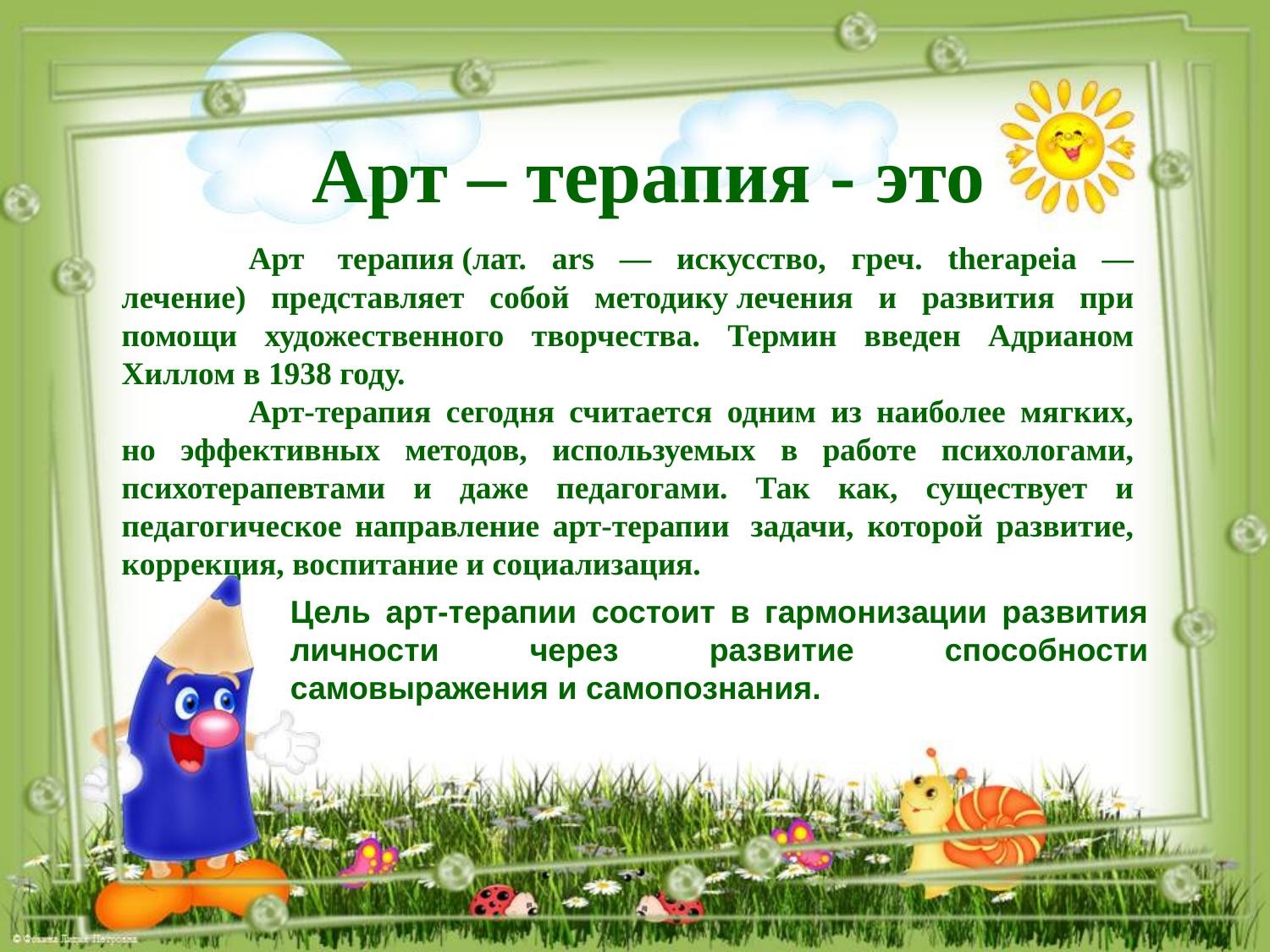

# Арт – терапия - это
	Арт  терапия (лат. ars — искусство, греч. therapeia — лечение) представляет собой методику лечения и развития при помощи художественного творчества. Термин введен Адрианом Хиллом в 1938 году.
	Арт-терапия сегодня считается одним из наиболее мягких, но эффективных методов, используемых в работе психологами, психотерапевтами и даже педагогами. Так как, существует и педагогическое направление арт-терапии  задачи, которой развитие, коррекция, воспитание и социализация.

Цель арт-терапии состоит в гармонизации развития личности через развитие способности самовыражения и самопознания.